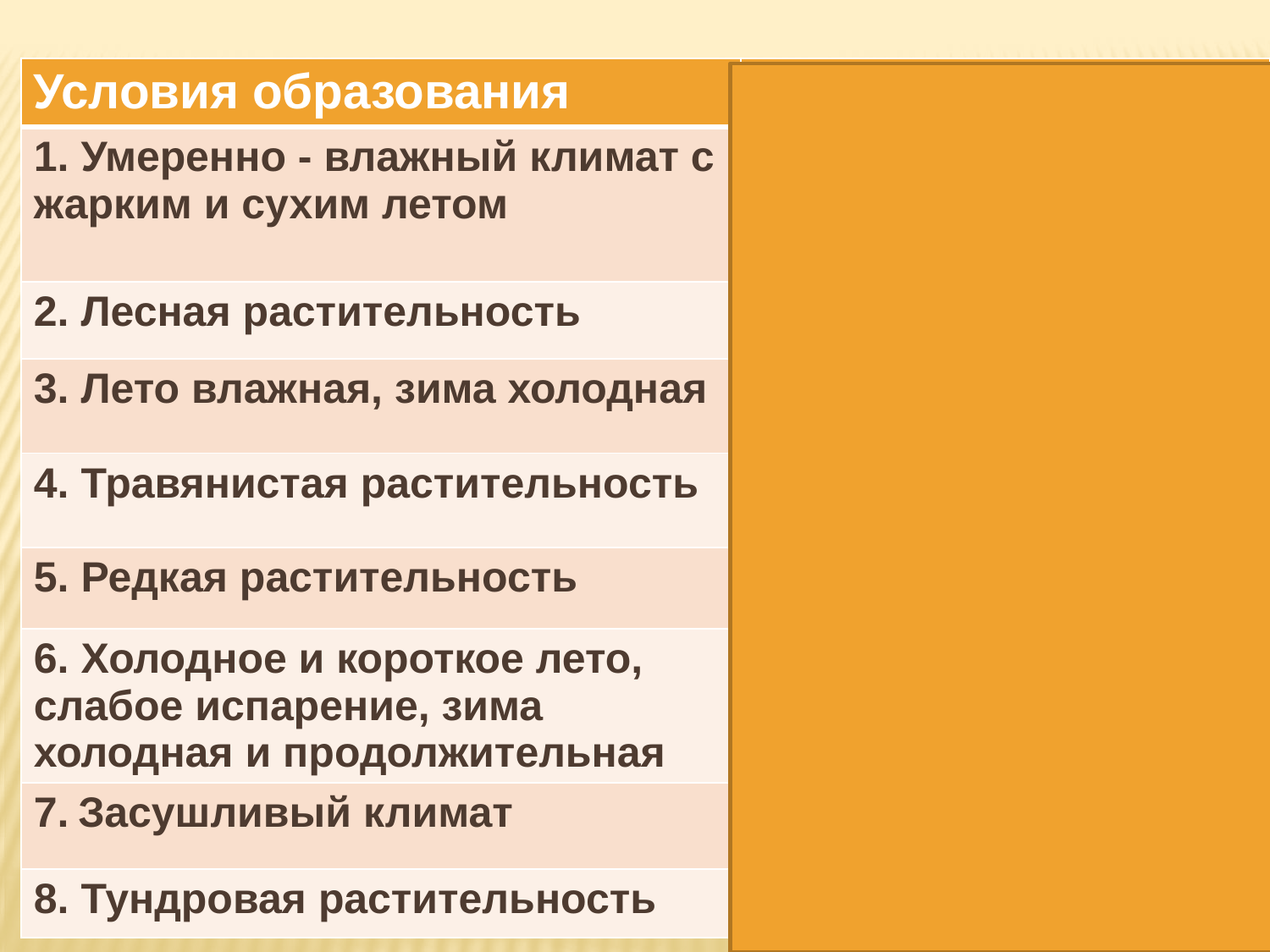

| Условия образования | Тип почв |
| --- | --- |
| 1. Умеренно - влажный климат с жарким и сухим летом | 1.Черноземы |
| 2. Лесная растительность | 2.Подзолистые |
| 3. Лето влажная, зима холодная | 3.Подзолистые |
| 4. Травянистая растительность | 4.Черноземы |
| 5. Редкая растительность | 5.Сероземы |
| 6. Холодное и короткое лето, слабое испарение, зима холодная и продолжительная | 6.Торфяно-болотные |
| 7. Засушливый климат | 7.Сероземы |
| 8. Тундровая растительность | 8. Торфяно-болотные |
# Карточка №2 Определи тип почв